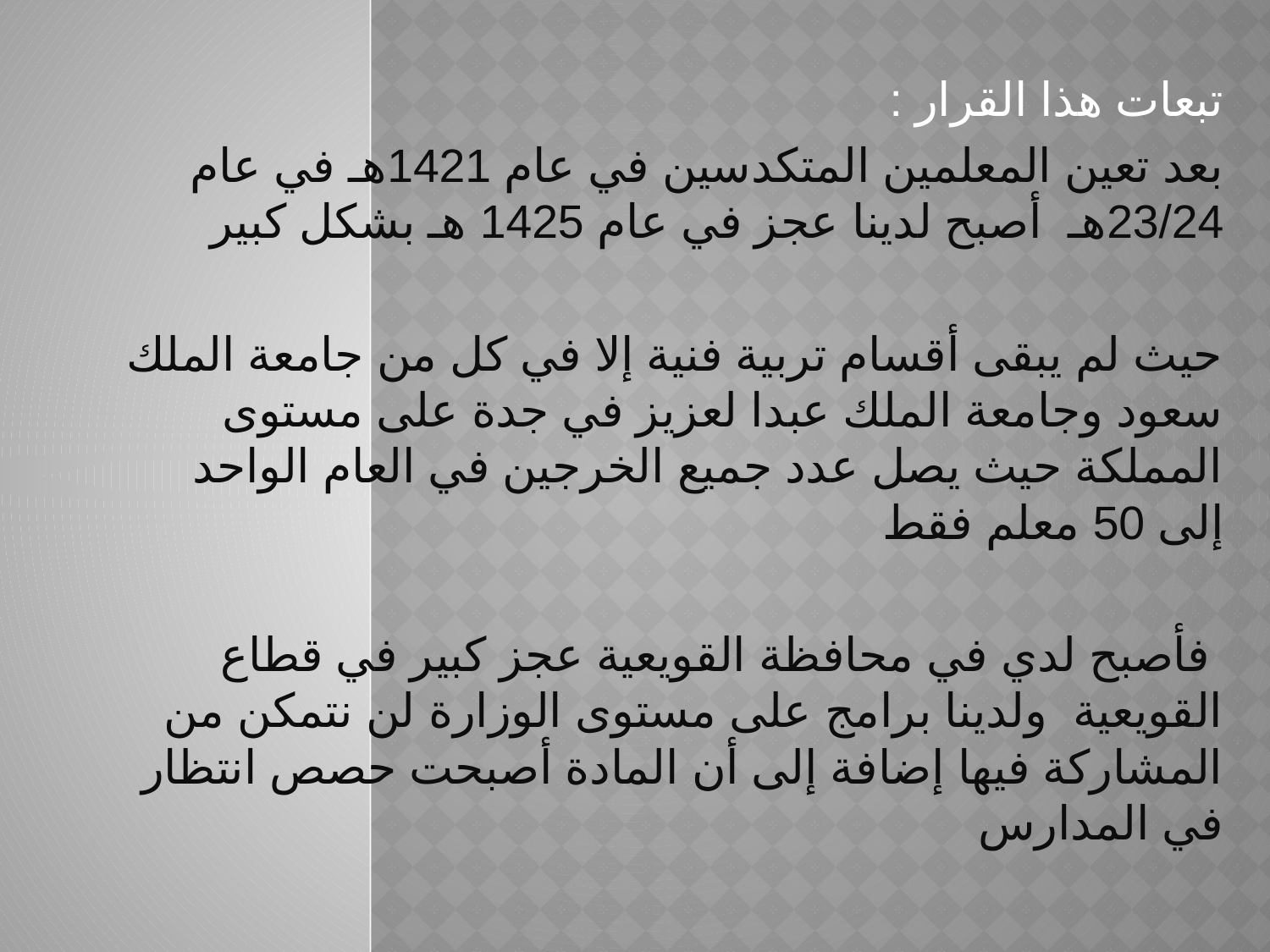

تبعات هذا القرار :
بعد تعين المعلمين المتكدسين في عام 1421هـ في عام 23/24هـ  أصبح لدينا عجز في عام 1425 هـ بشكل كبير

حيث لم يبقى أقسام تربية فنية إلا في كل من جامعة الملك سعود وجامعة الملك عبدا لعزيز في جدة على مستوى المملكة حيث يصل عدد جميع الخرجين في العام الواحد إلى 50 معلم فقط

 فأصبح لدي في محافظة القويعية عجز كبير في قطاع القويعية  ولدينا برامج على مستوى الوزارة لن نتمكن من المشاركة فيها إضافة إلى أن المادة أصبحت حصص انتظار في المدارس